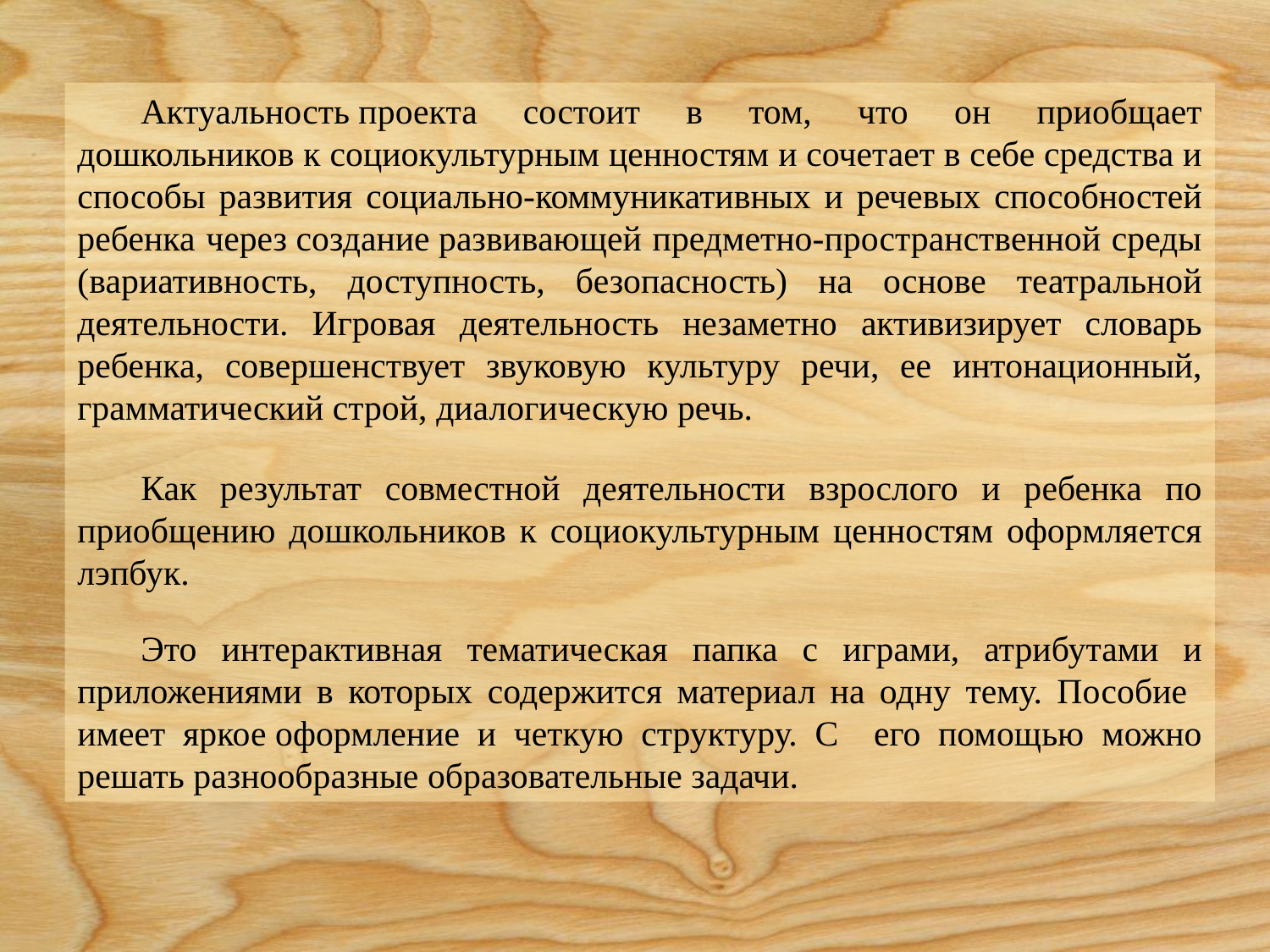

Актуальность проекта состоит в том, что он приобщает дошкольников к социокультурным ценностям и сочетает в себе средства и способы развития социально-коммуникативных и речевых способностей ребенка через создание развивающей предметно-пространственной среды (вариативность, доступность, безопасность) на основе театральной деятельности. Игровая деятельность незаметно активизирует словарь ребенка, совершенствует звуковую культуру речи, ее интонационный, грамматический строй, диалогическую речь.

Как результат совместной деятельности взрослого и ребенка по приобщению дошкольников к социокультурным ценностям оформляется лэпбук.

Это интерактивная тематическая папка с играми, атрибутами и приложениями в которых содержится материал на одну тему. Пособие  имеет яркое оформление и четкую структуру. С  его помощью можно решать разнообразные образовательные задачи.